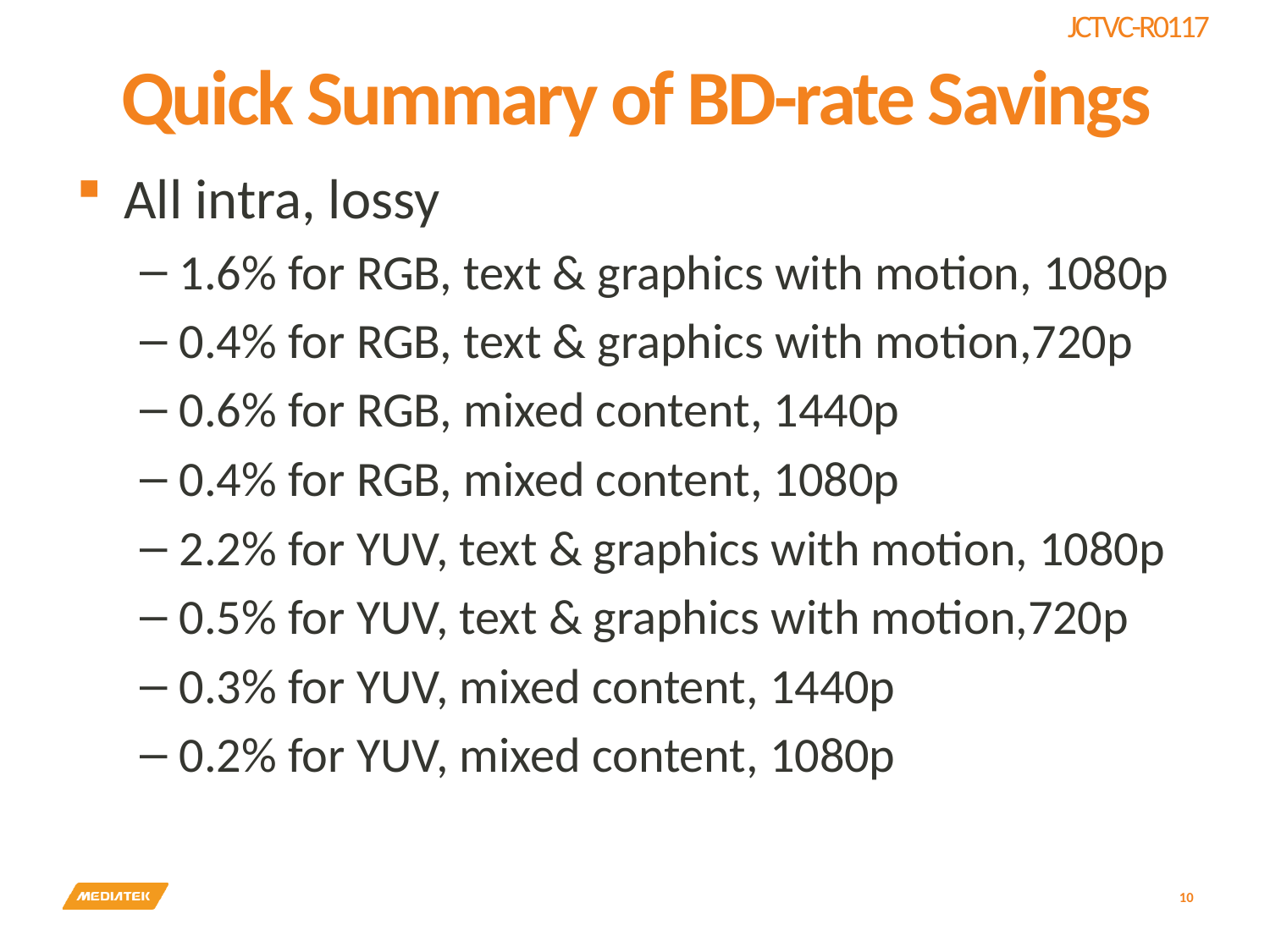

# Quick Summary of BD-rate Savings
All intra, lossy
1.6% for RGB, text & graphics with motion, 1080p
0.4% for RGB, text & graphics with motion,720p
0.6% for RGB, mixed content, 1440p
0.4% for RGB, mixed content, 1080p
2.2% for YUV, text & graphics with motion, 1080p
0.5% for YUV, text & graphics with motion,720p
0.3% for YUV, mixed content, 1440p
0.2% for YUV, mixed content, 1080p

10